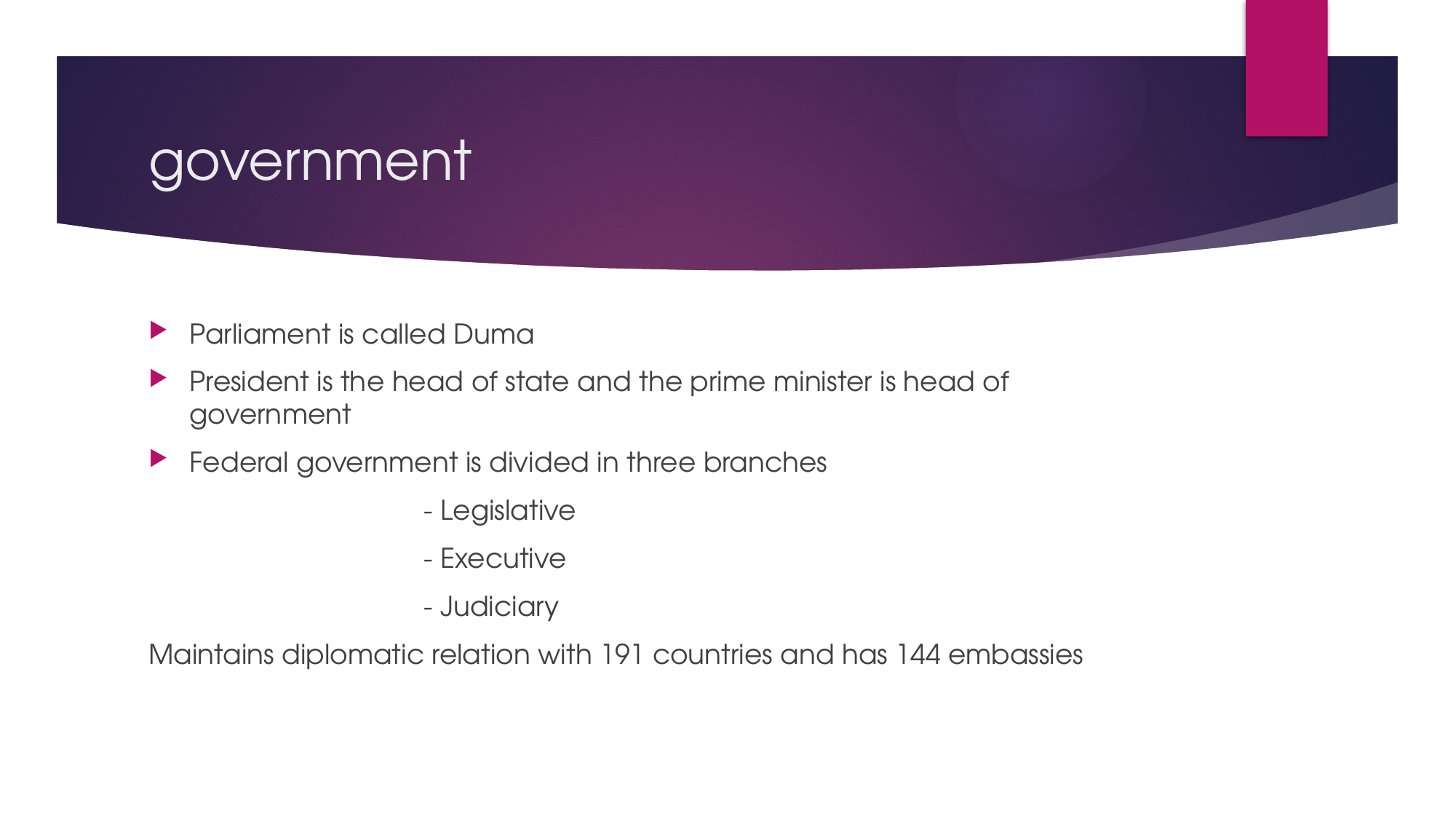

# government
Parliament is called Duma
President is the head of state and the prime minister is head of government
Federal government is divided in three branches
                                    - Legislative
                                    - Executive
                                    - Judiciary
Maintains diplomatic relation with 191 countries and has 144 embassies